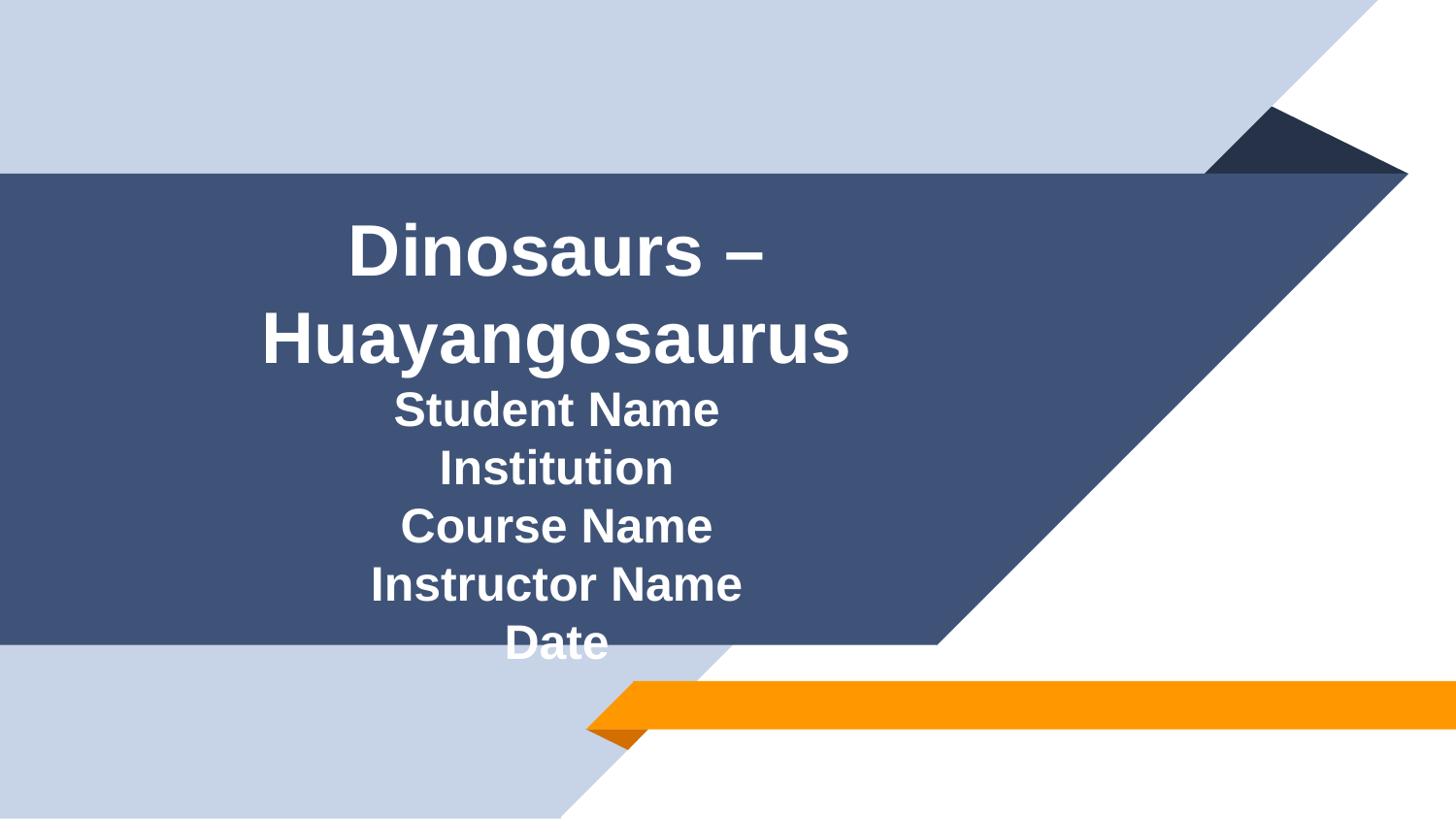

# Dinosaurs – Huayangosaurus Student Name Institution Course Name Instructor Name Date